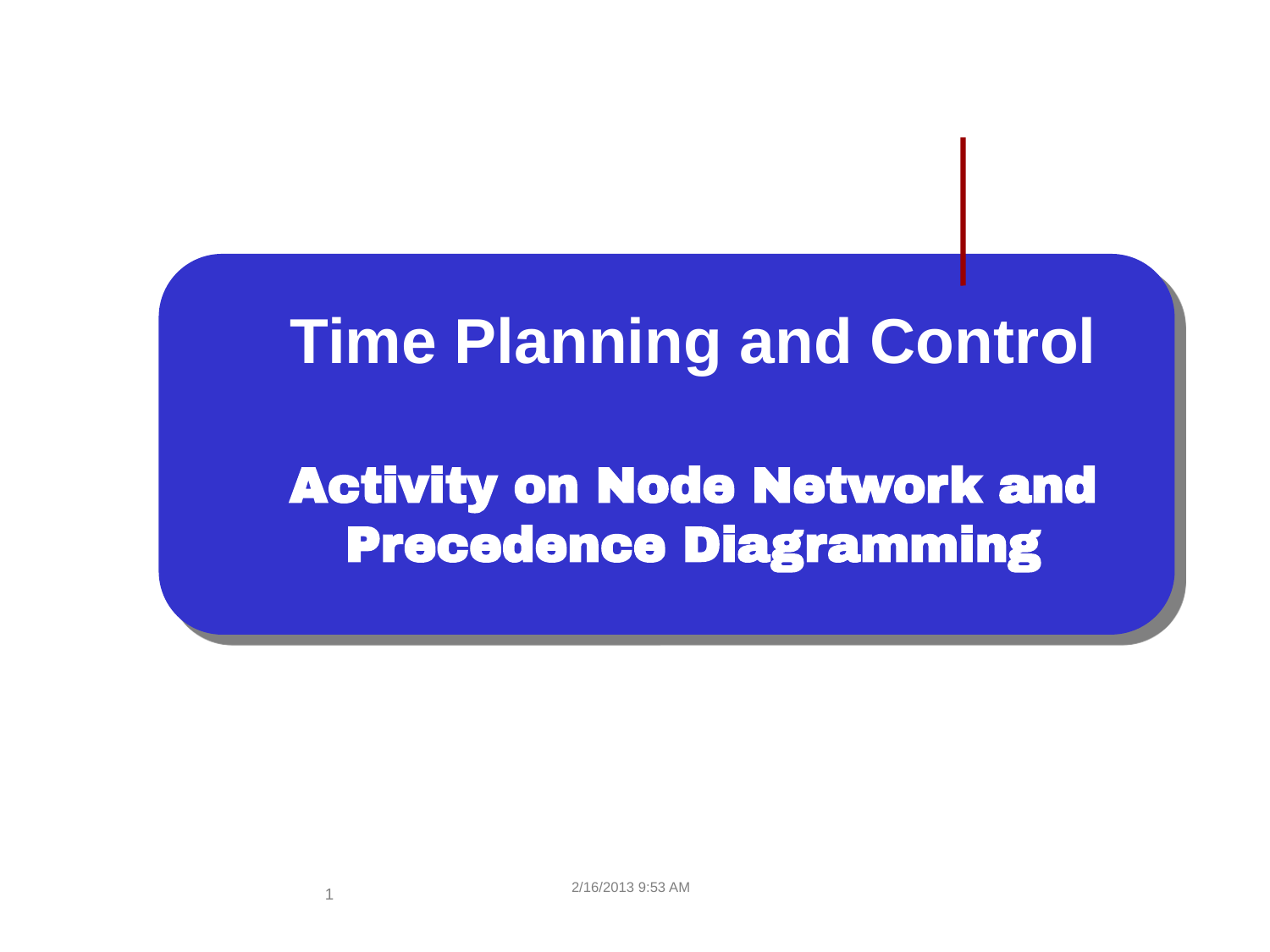

# Time Planning and Control Activity on Node Network and Precedence Diagramming
2/16/2013 9:53 AM
1